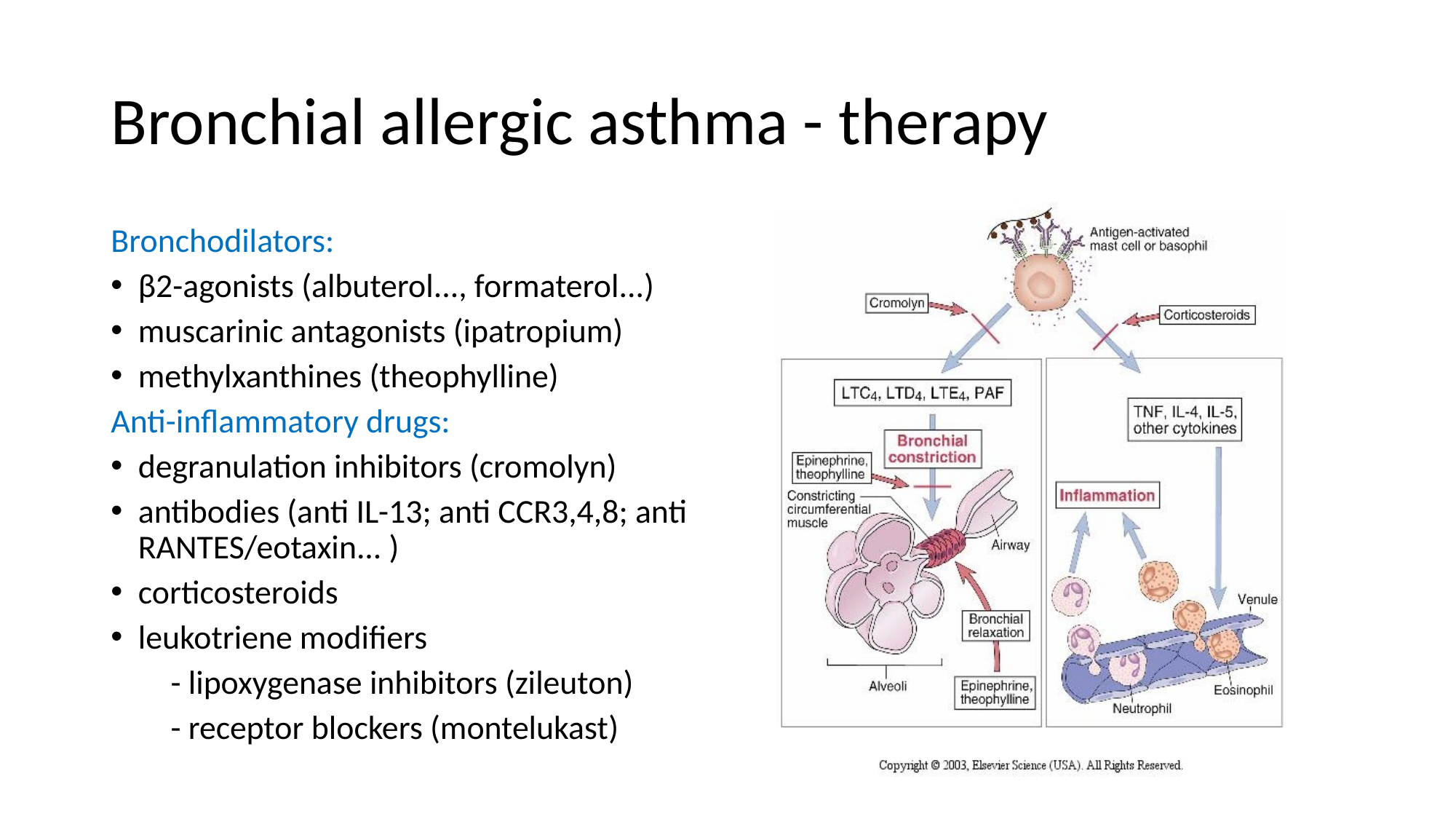

# Bronchial allergic asthma - therapy

Bronchodilators:
β2-agonists (albuterol..., formaterol...)
muscarinic antagonists (ipatropium)
methylxanthines (theophylline)
Anti-inflammatory drugs:
degranulation inhibitors (cromolyn)
antibodies (anti IL-13; anti CCR3,4,8; anti RANTES/eotaxin... )
corticosteroids
leukotriene modifiers
        - lipoxygenase inhibitors (zileuton)
        - receptor blockers (montelukast)